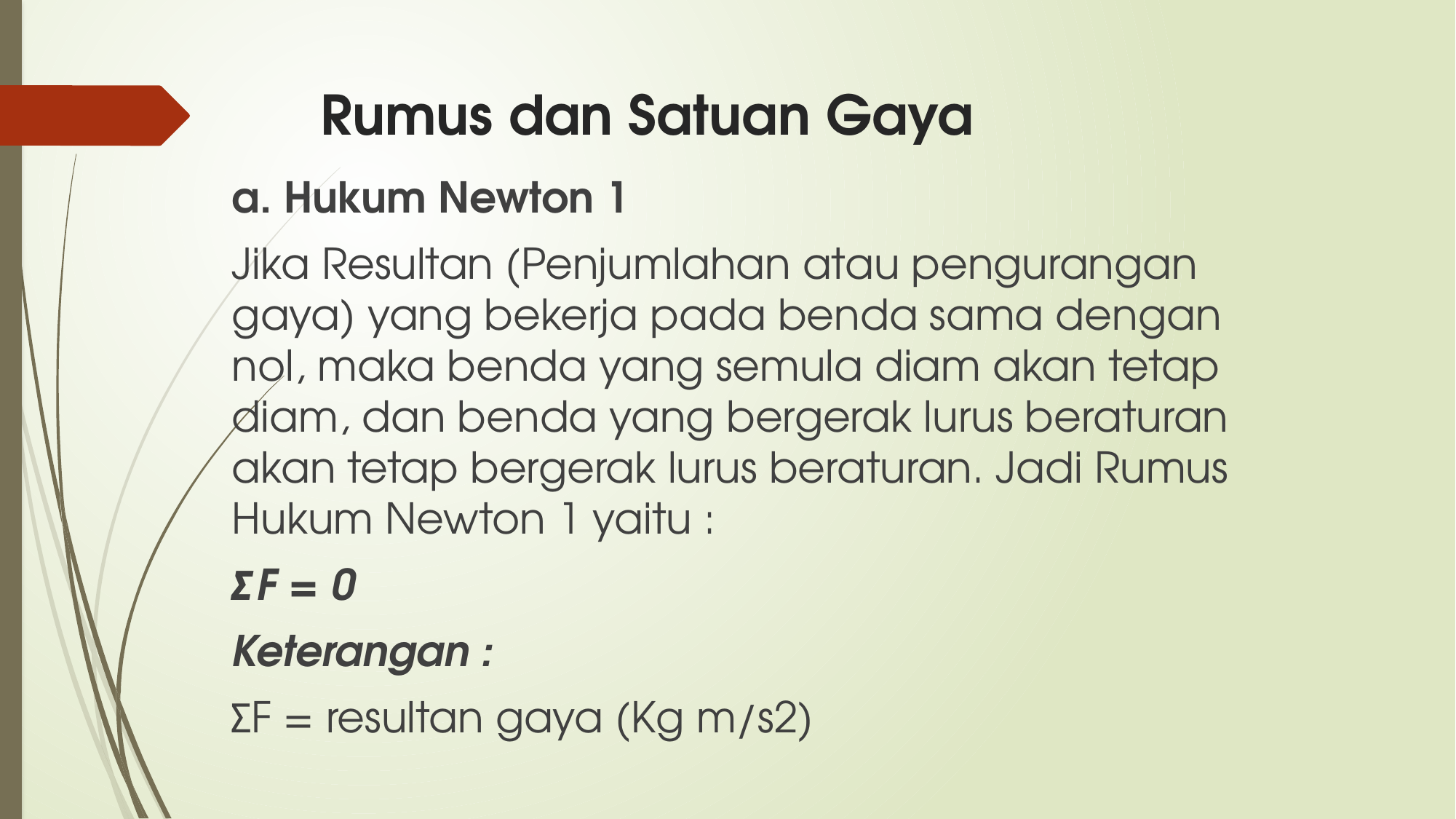

# Rumus dan Satuan Gaya
a. Hukum Newton 1
Jika Resultan (Penjumlahan atau pengurangan gaya) yang bekerja pada benda sama dengan nol, maka benda yang semula diam akan tetap diam, dan benda yang bergerak lurus beraturan akan tetap bergerak lurus beraturan. Jadi Rumus Hukum Newton 1 yaitu :
ΣF = 0
Keterangan :
ΣF = resultan gaya (Kg m/s2)